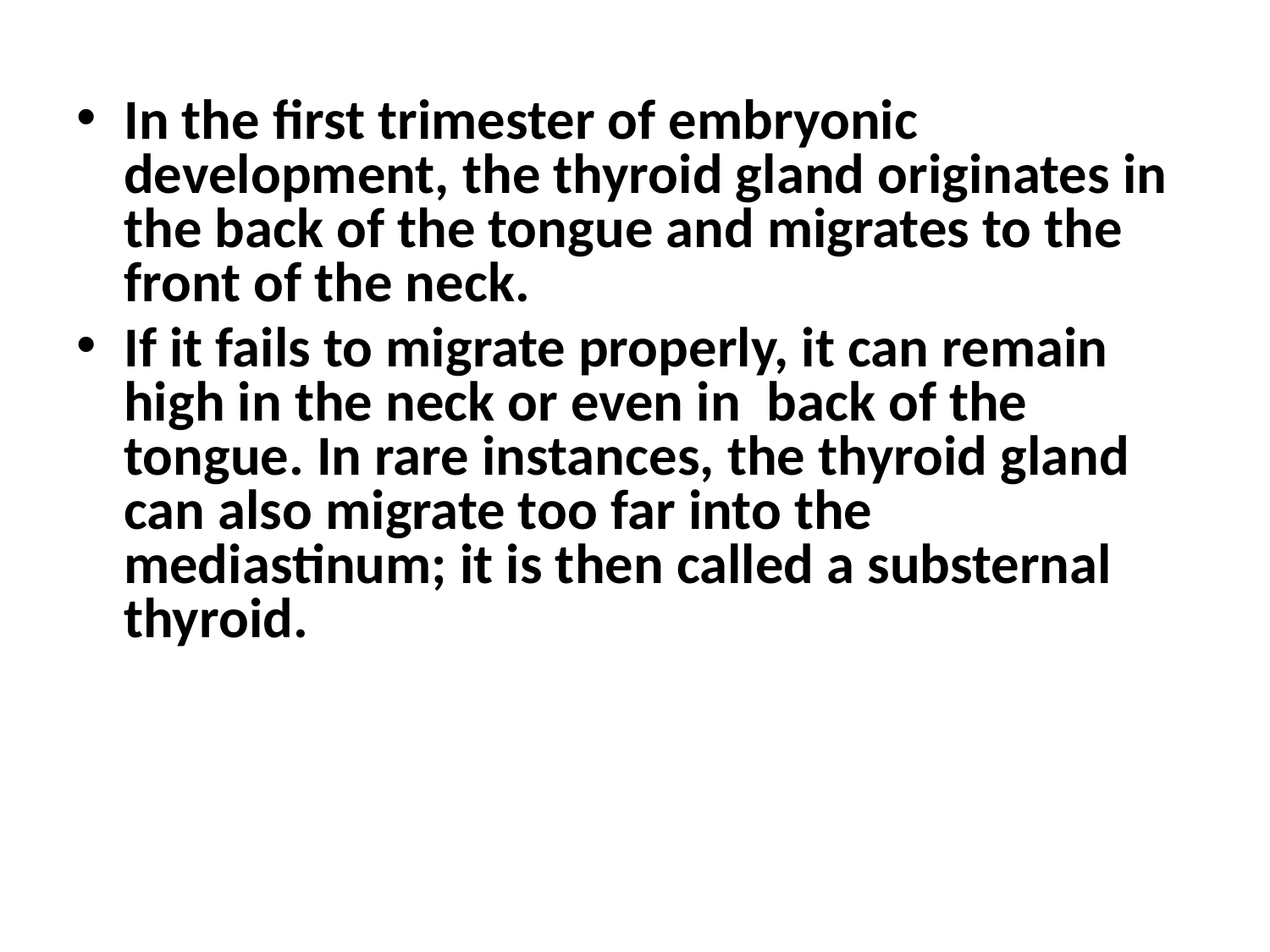

In the first trimester of embryonic development, the thyroid gland originates in the back of the tongue and migrates to the front of the neck.
If it fails to migrate properly, it can remain high in the neck or even in  back of the tongue. In rare instances, the thyroid gland can also migrate too far into the mediastinum; it is then called a substernal thyroid.